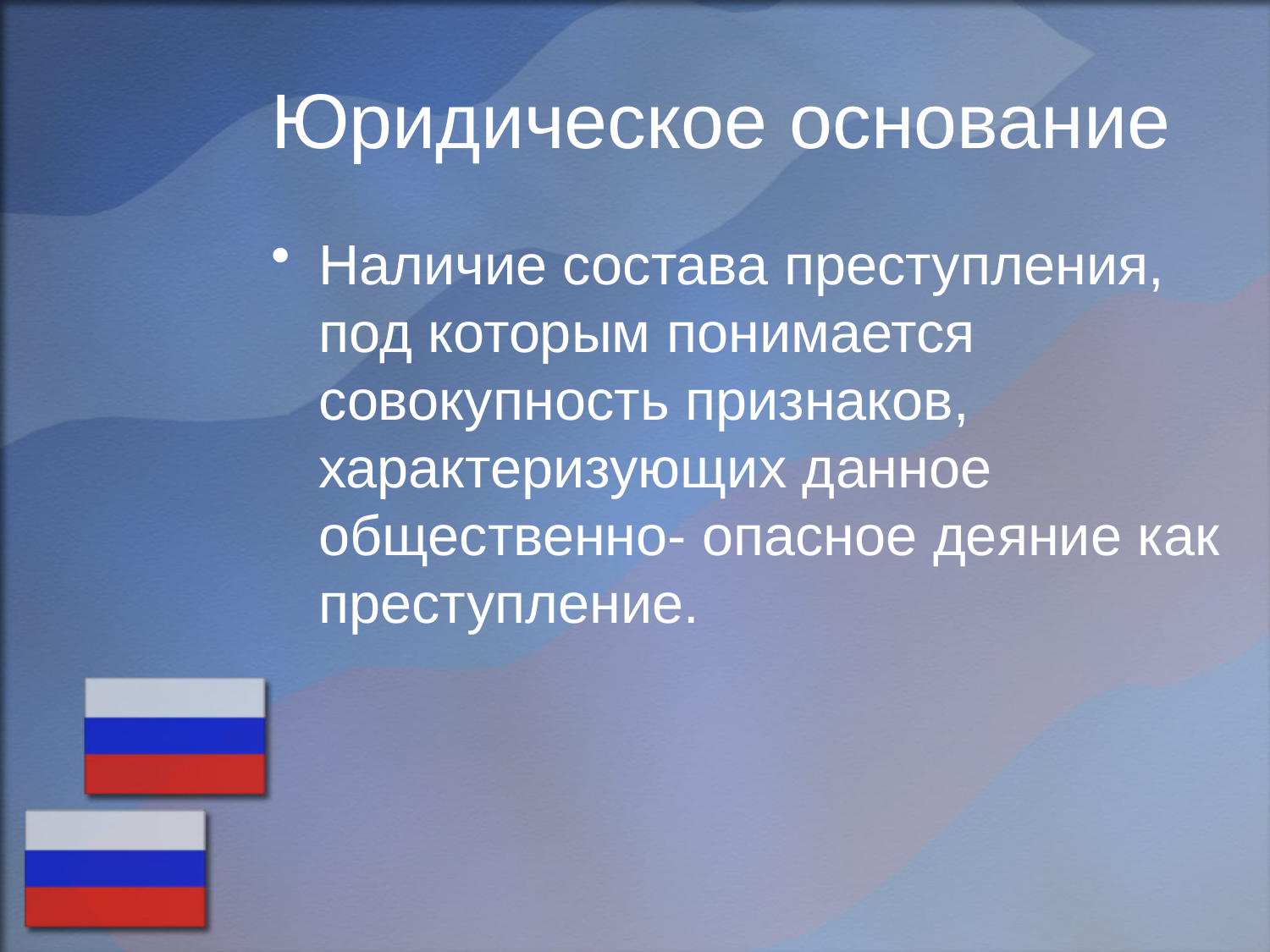

# Юридическое основание
Наличие состава преступления, под которым понимается совокупность признаков, характеризующих данное общественно- опасное деяние как преступление.